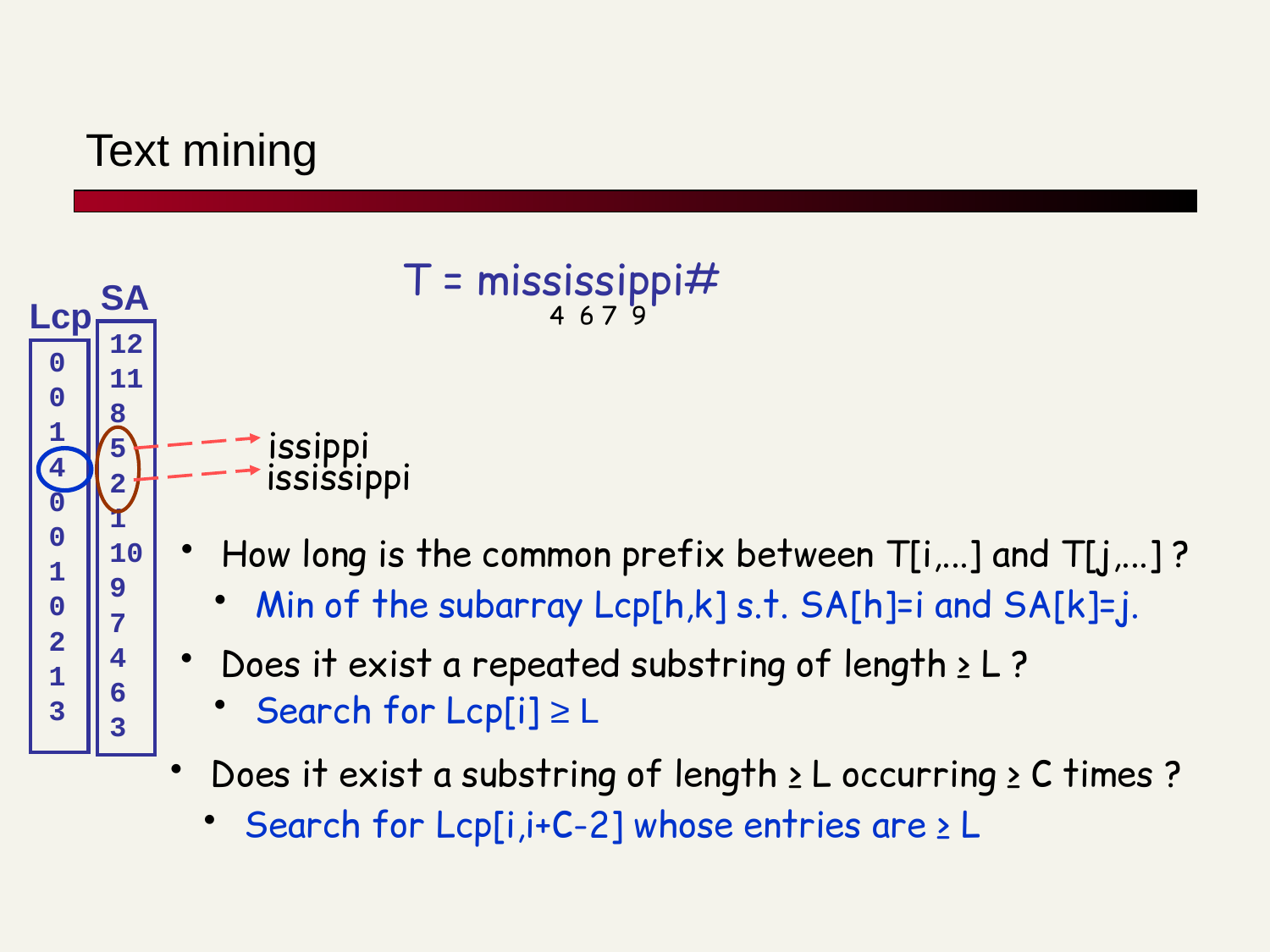

# Text mining
T = mississippi#
                    4  6 7  9
SA

12
11
8
5
2
1
10
9
7
4
6
3
Lcp

0
0
1
4
0
0
1
0
2
1
3

issippi

ississippi

 How long is the common prefix between T[i,...] and T[j,...] ?
 Min of the subarray Lcp[h,k] s.t. SA[h]=i and SA[k]=j.
 Does it exist a repeated substring of length ≥ L ?
 Search for Lcp[i] ≥ L
 Does it exist a substring of length ≥ L occurring ≥ C times ?
 Search for Lcp[i,i+C-2] whose entries are ≥ L